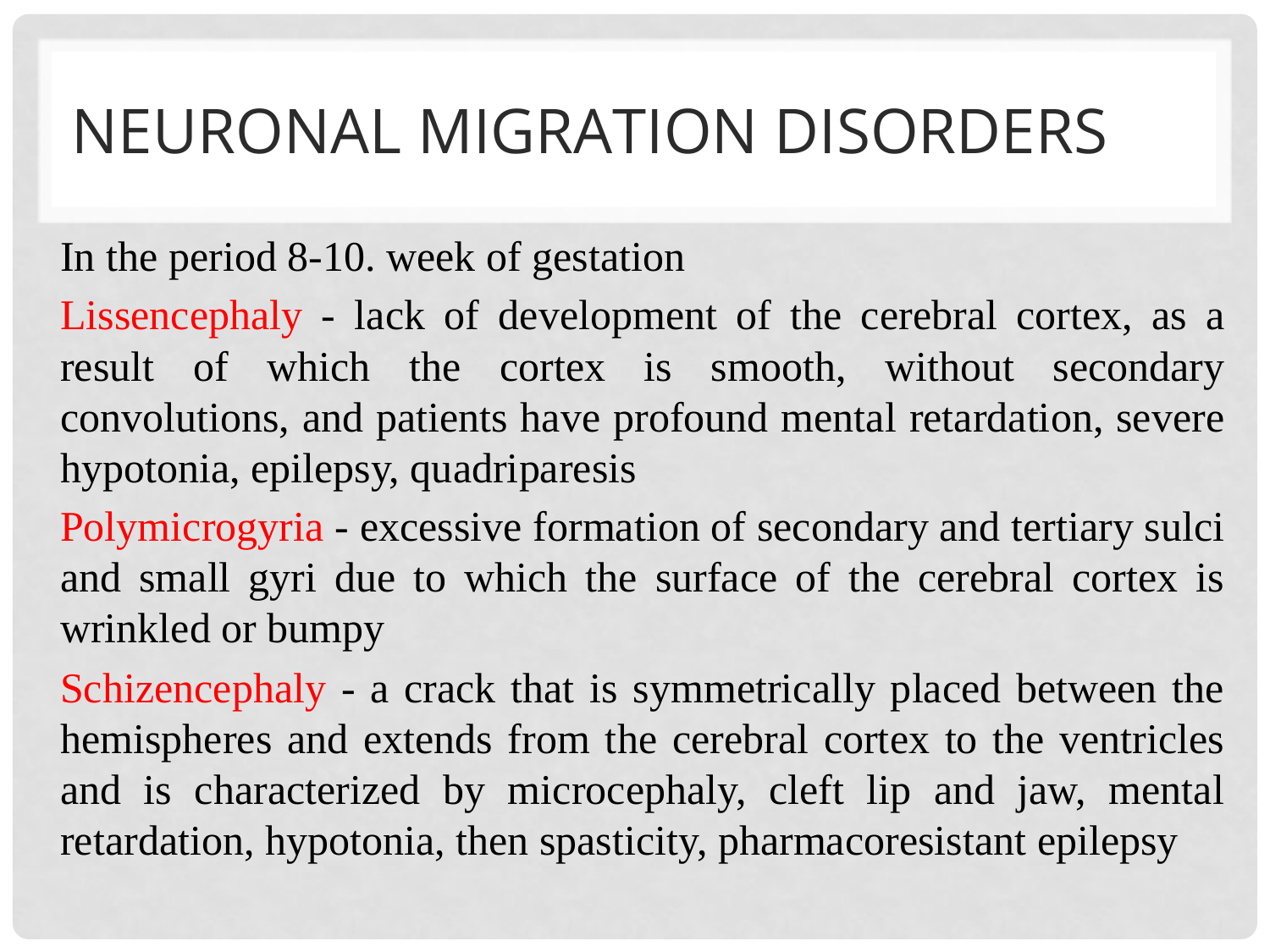

# Neuronal Migration Disorders
In the period 8-10. week of gestation
Lissencephaly - lack of development of the cerebral cortex, as a result of which the cortex is smooth, without secondary convolutions, and patients have profound mental retardation, severe hypotonia, epilepsy, quadriparesis
Polymicrogyria - excessive formation of secondary and tertiary sulci and small gyri due to which the surface of the cerebral cortex is wrinkled or bumpy
Schizencephaly - a crack that is symmetrically placed between the hemispheres and extends from the cerebral cortex to the ventricles and is characterized by microcephaly, cleft lip and jaw, mental retardation, hypotonia, then spasticity, pharmacoresistant epilepsy